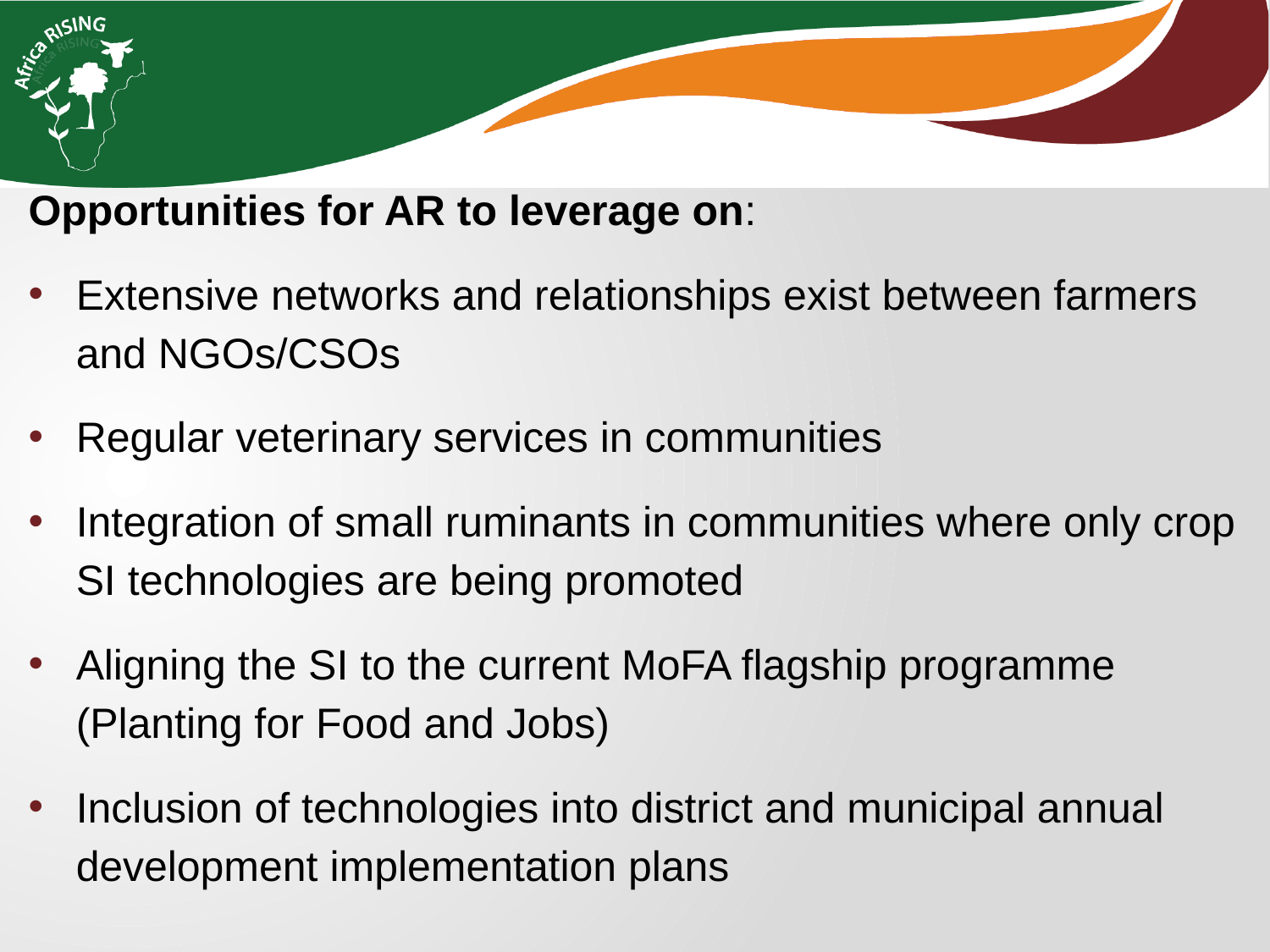

Opportunities for AR to leverage on:
Extensive networks and relationships exist between farmers and NGOs/CSOs
Regular veterinary services in communities
Integration of small ruminants in communities where only crop SI technologies are being promoted
Aligning the SI to the current MoFA flagship programme (Planting for Food and Jobs)
Inclusion of technologies into district and municipal annual development implementation plans